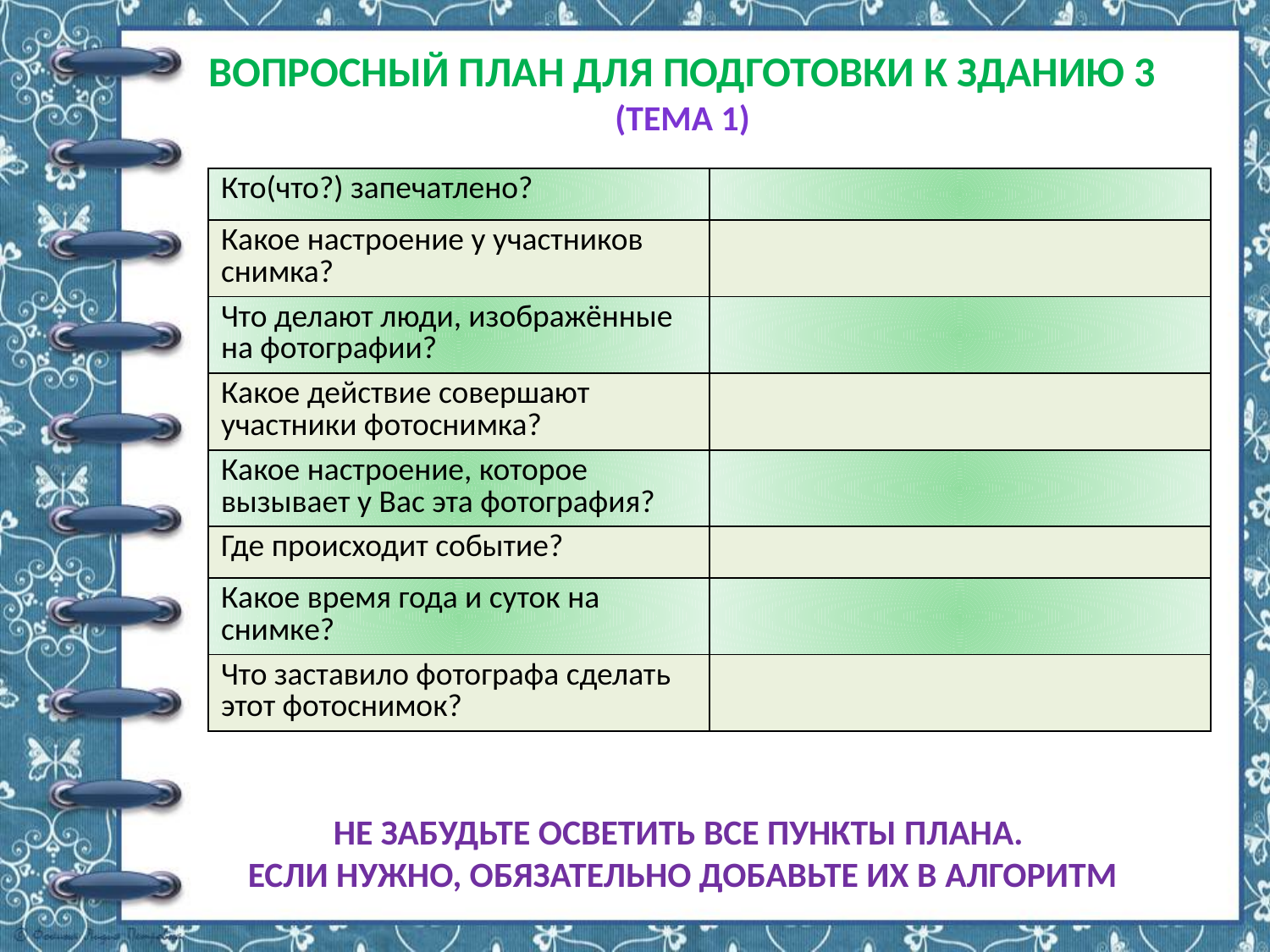

# вопросный план для подготовки к зданию 3 (тема 1)
| Кто(что?) запечатлено? |  |
| --- | --- |
| Какое настроение у участников снимка? |  |
| Что делают люди, изображённые на фотографии? |  |
| Какое действие совершают участники фотоснимка? |  |
| Какое настроение, которое вызывает у Вас эта фотография? |  |
| Где происходит событие? |  |
| Какое время года и суток на снимке? |  |
| Что заставило фотографа сделать этот фотоснимок? |  |

Не забудьте осветить все пункты плана.
Если нужно, обязательно добавьте их в алгоритм